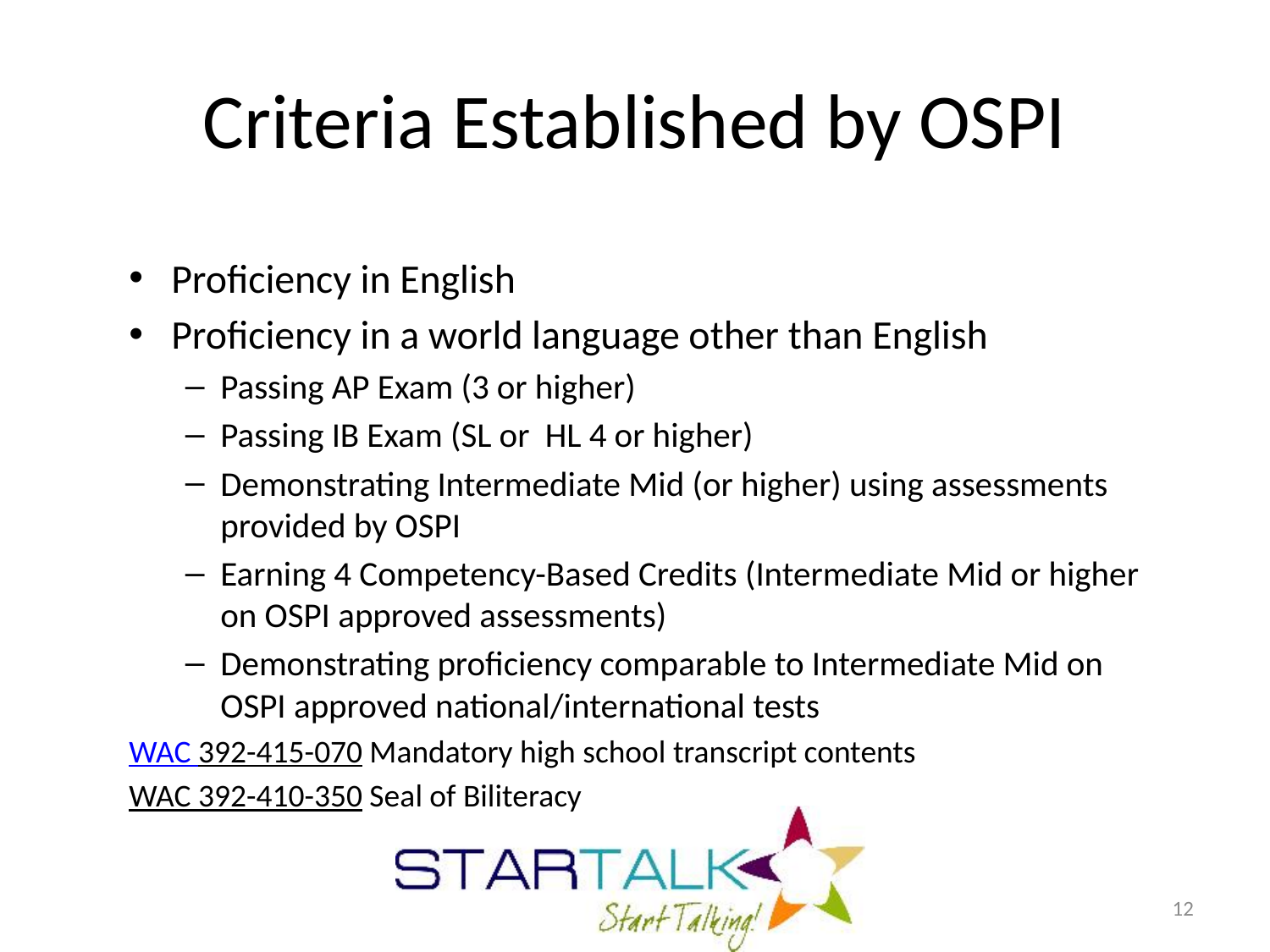

# Criteria Established by OSPI
Proficiency in English
Proficiency in a world language other than English
Passing AP Exam (3 or higher)
Passing IB Exam (SL or  HL 4 or higher)
Demonstrating Intermediate Mid (or higher) using assessments provided by OSPI
Earning 4 Competency-Based Credits (Intermediate Mid or higher on OSPI approved assessments)
Demonstrating proficiency comparable to Intermediate Mid on OSPI approved national/international tests
WAC 392-415-070 Mandatory high school transcript contents
WAC 392-410-350 Seal of Biliteracy

12